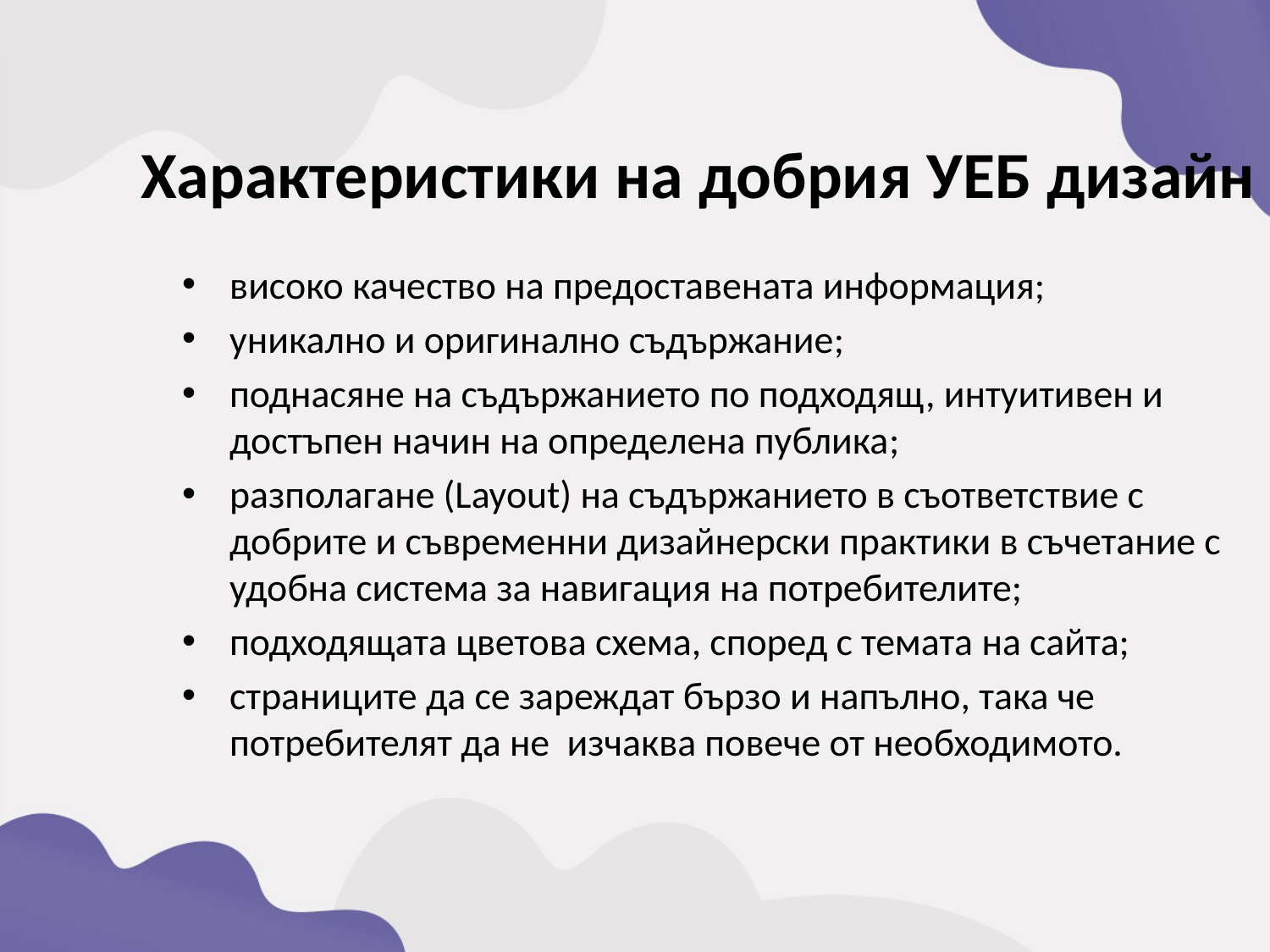

Характеристики на добрия УЕБ дизайн
високо качество на предоставената информация;
уникално и оригинално съдържание;
поднасяне на съдържанието по подходящ, интуитивен и достъпен начин на определена публика;
разполагане (Layout) на съдържанието в съответствие с добрите и съвременни дизайнерски практики в съчетание с удобна система за навигация на потребителите;
подходящата цветова схема, според с темата на сайта;
страниците да се зареждат бързо и напълно, така че потребителят да не  изчаква повече от необходимото.